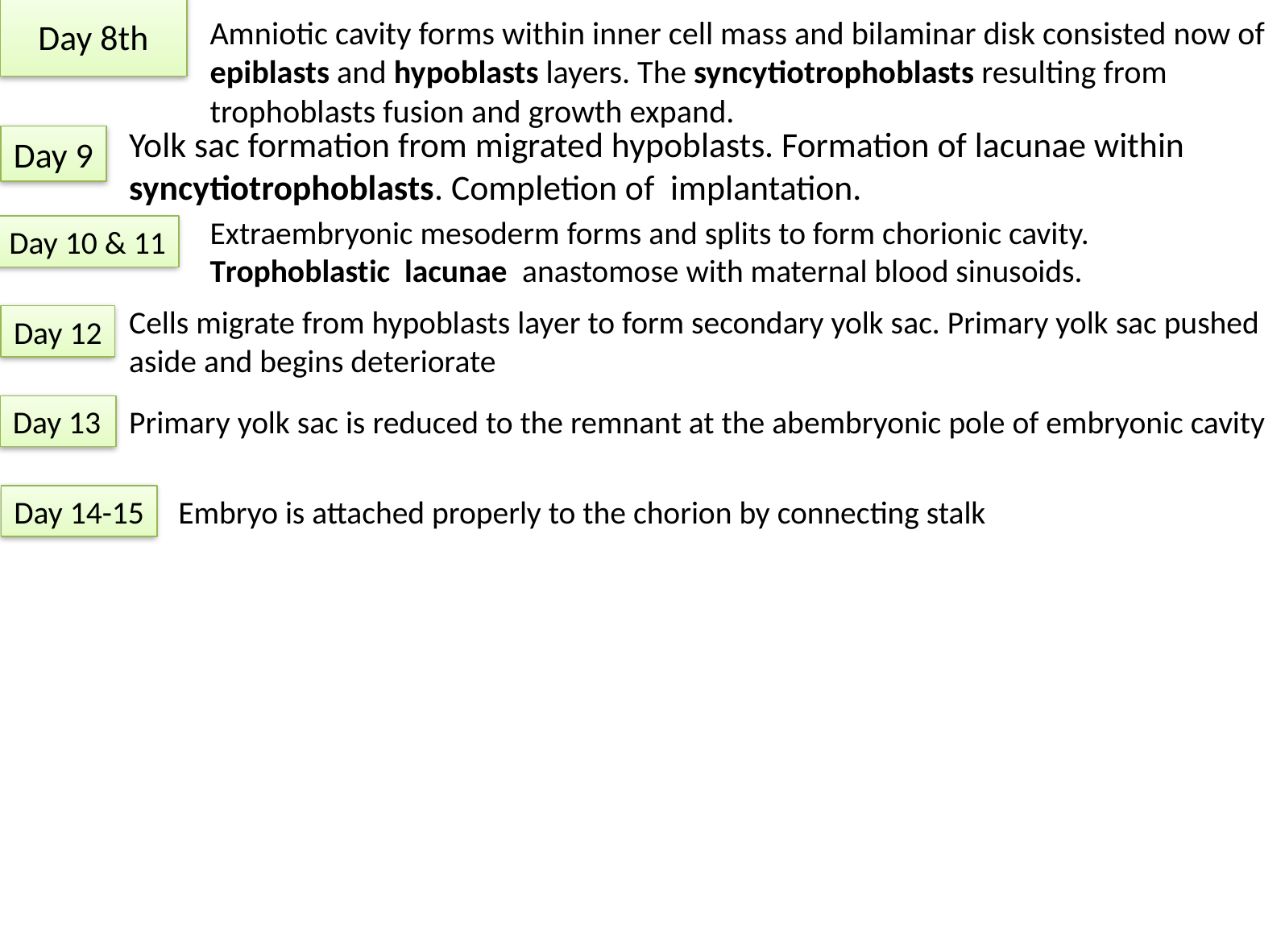

# Day 8th
Amniotic cavity forms within inner cell mass and bilaminar disk consisted now of epiblasts and hypoblasts layers. The syncytiotrophoblasts resulting from trophoblasts fusion and growth expand.
Yolk sac formation from migrated hypoblasts. Formation of lacunae within syncytiotrophoblasts. Completion of  implantation.
Day 9
Extraembryonic mesoderm forms and splits to form chorionic cavity. Trophoblastic  lacunae  anastomose with maternal blood sinusoids.
Day 10 & 11
Cells migrate from hypoblasts layer to form secondary yolk sac. Primary yolk sac pushed
aside and begins deteriorate
Day 12
Primary yolk sac is reduced to the remnant at the abembryonic pole of embryonic cavity
Day 13
Day 14-15
Embryo is attached properly to the chorion by connecting stalk